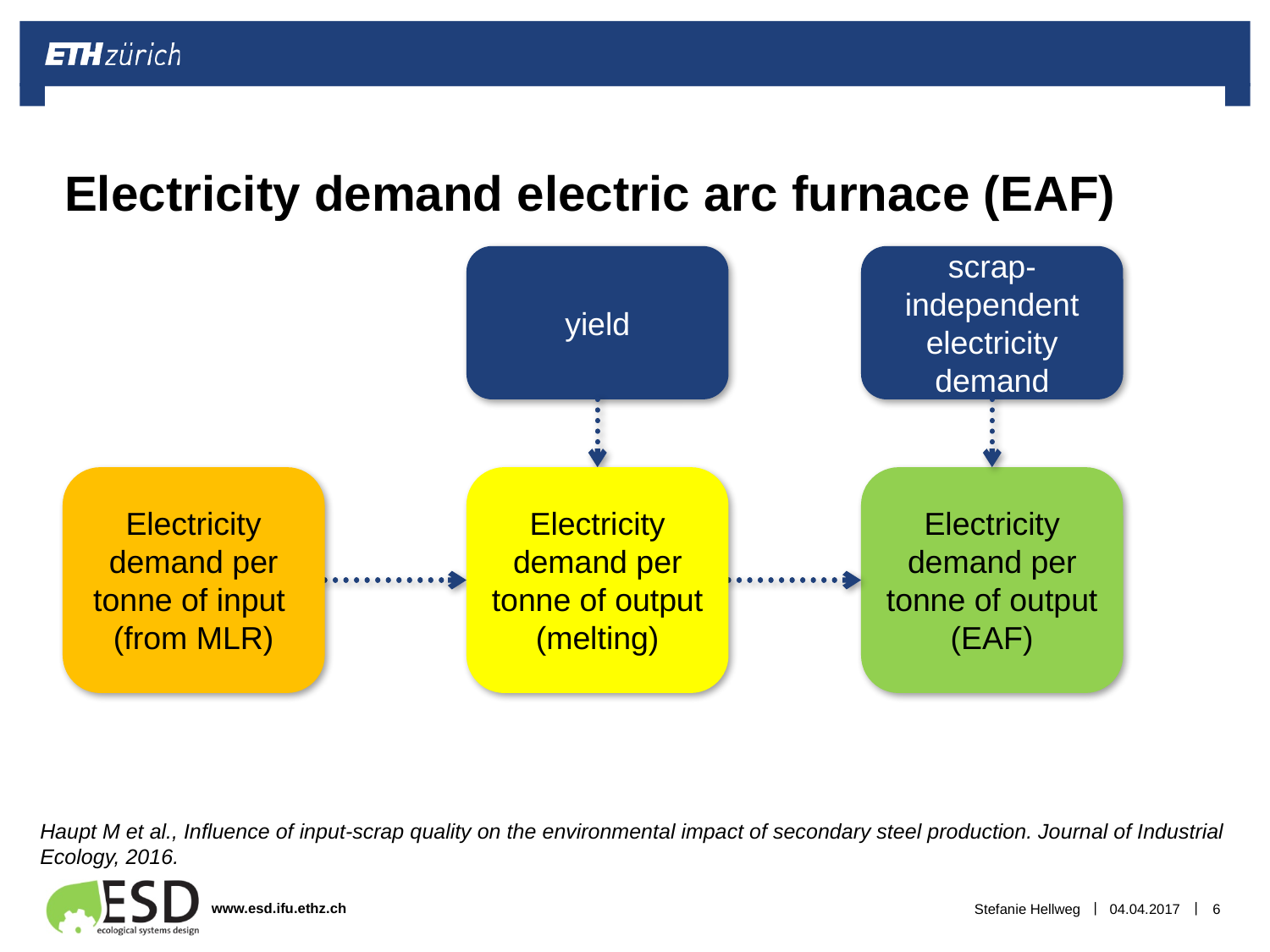

# Electricity demand electric arc furnace (EAF)
yield
scrap-independent electricity demand
Electricity demand per tonne of output (melting)
Electricity demand per tonne of output (EAF)
Electricity demand per tonne of input
(from MLR)
Haupt M et al., Influence of input-scrap quality on the environmental impact of secondary steel production. Journal of Industrial Ecology, 2016.
Stefanie Hellweg
04.04.2017
6